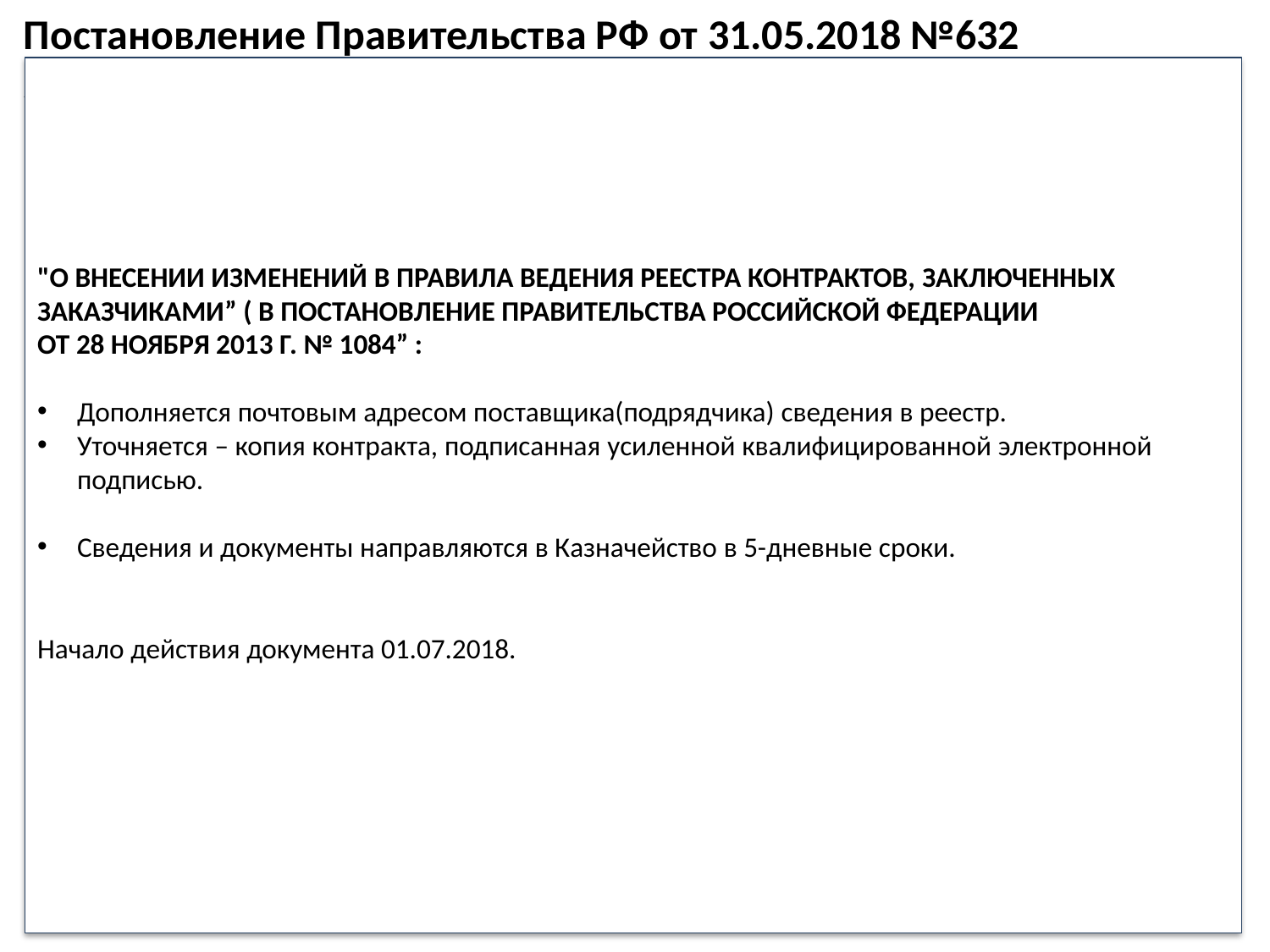

Постановление Правительства РФ от 31.05.2018 №632
572
"О ВНЕСЕНИИ ИЗМЕНЕНИЙ В ПРАВИЛА ВЕДЕНИЯ РЕЕСТРА КОНТРАКТОВ, ЗАКЛЮЧЕННЫХ ЗАКАЗЧИКАМИ” ( В ПОСТАНОВЛЕНИЕ ПРАВИТЕЛЬСТВА РОССИЙСКОЙ ФЕДЕРАЦИИ
ОТ 28 НОЯБРЯ 2013 Г. № 1084” :

Дополняется почтовым адресом поставщика(подрядчика) сведения в реестр.
Уточняется – копия контракта, подписанная усиленной квалифицированной электронной подписью.

Сведения и документы направляются в Казначейство в 5-дневные сроки.

Начало действия документа 01.07.2018.

92